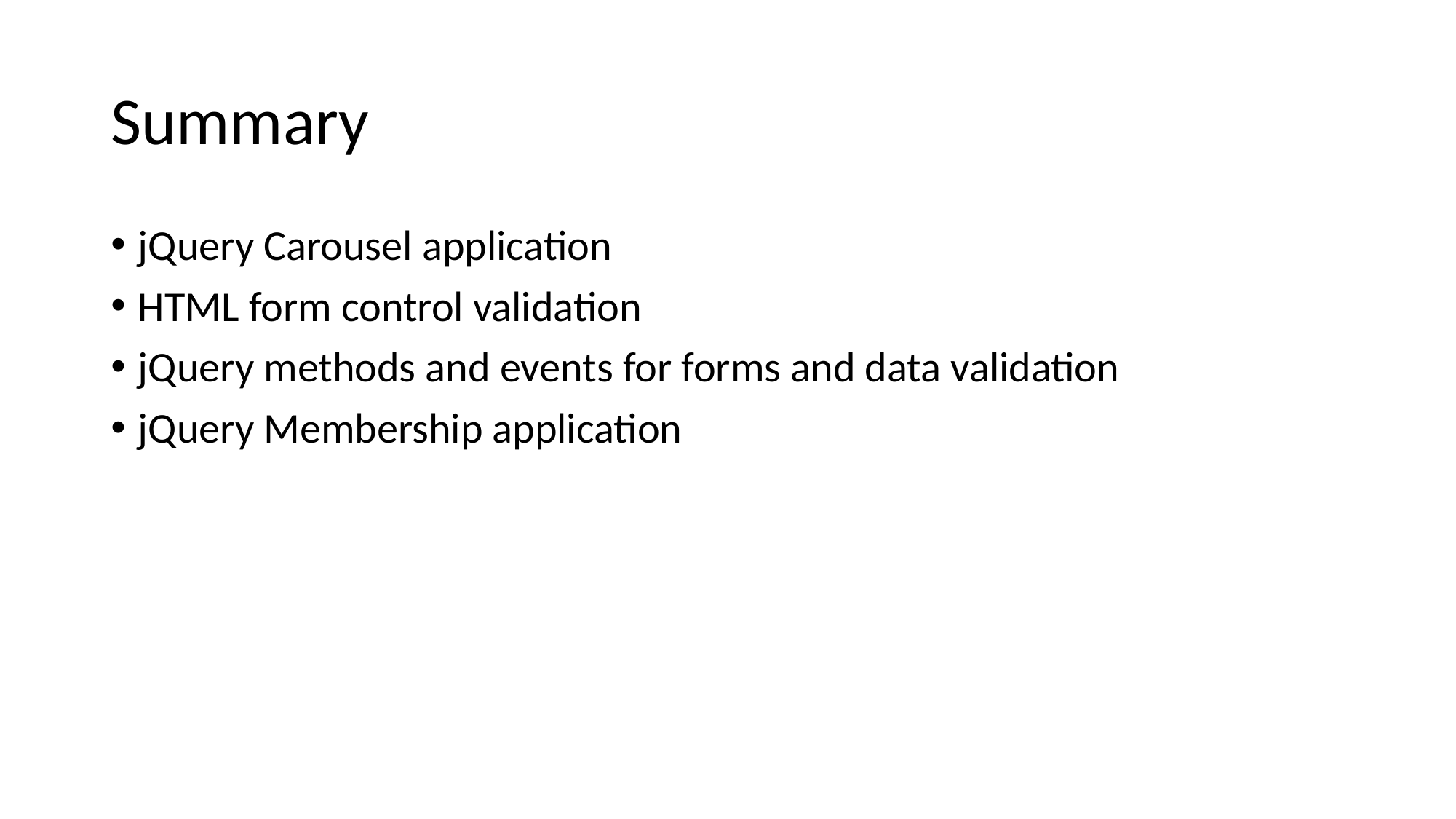

# Summary
jQuery Carousel application
HTML form control validation
jQuery methods and events for forms and data validation
jQuery Membership application